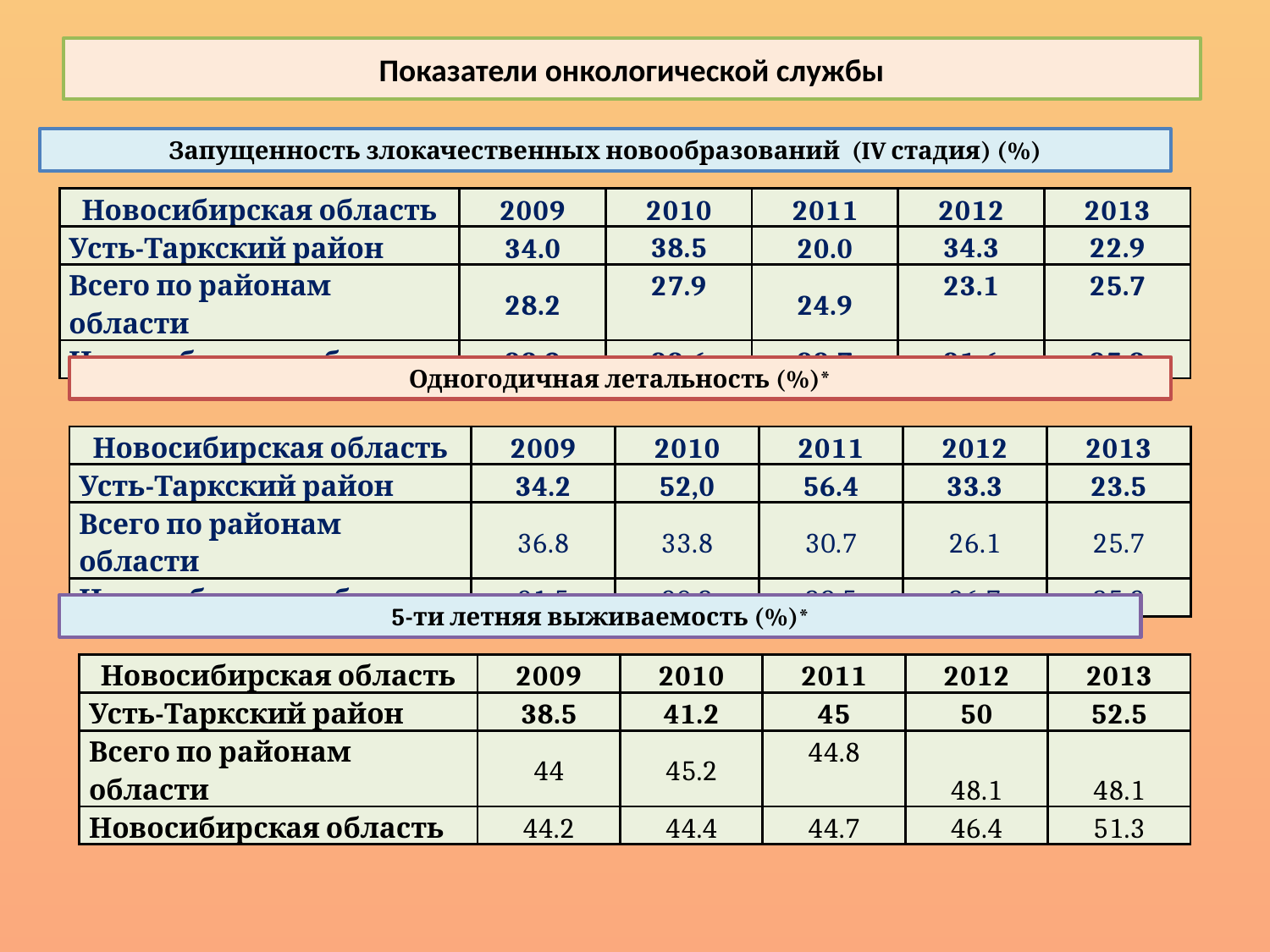

# Показатели онкологической службы
Запущенность злокачественных новообразований  (IV стадия) (%)
| Новосибирская область | 2009 | 2010 | 2011 | 2012 | 2013 |
| --- | --- | --- | --- | --- | --- |
| Усть-Таркский район | 34.0 | 38.5 | 20.0 | 34.3 | 22.9 |
| Всего по районам области | 28.2 | 27.9 | 24.9 | 23.1 | 25.7 |
| Новосибирская область | 23.9 | 23.6 | 22.7 | 21.6 | 25.3 |
Одногодичная летальность (%)*
| Новосибирская область | 2009 | 2010 | 2011 | 2012 | 2013 |
| --- | --- | --- | --- | --- | --- |
| Усть-Таркский район | 34.2 | 52,0 | 56.4 | 33.3 | 23.5 |
| Всего по районам области | 36.8 | 33.8 | 30.7 | 26.1 | 25.7 |
| Новосибирская область | 31.5 | 30.2 | 29.5 | 26.7 | 25.3 |
5-ти летняя выживаемость (%)*
| Новосибирская область | 2009 | 2010 | 2011 | 2012 | 2013 |
| --- | --- | --- | --- | --- | --- |
| Усть-Таркский район | 38.5 | 41.2 | 45 | 50 | 52.5 |
| Всего по районам области | 44 | 45.2 | 44.8 | 48.1 | 48.1 |
| Новосибирская область | 44.2 | 44.4 | 44.7 | 46.4 | 51.3 |